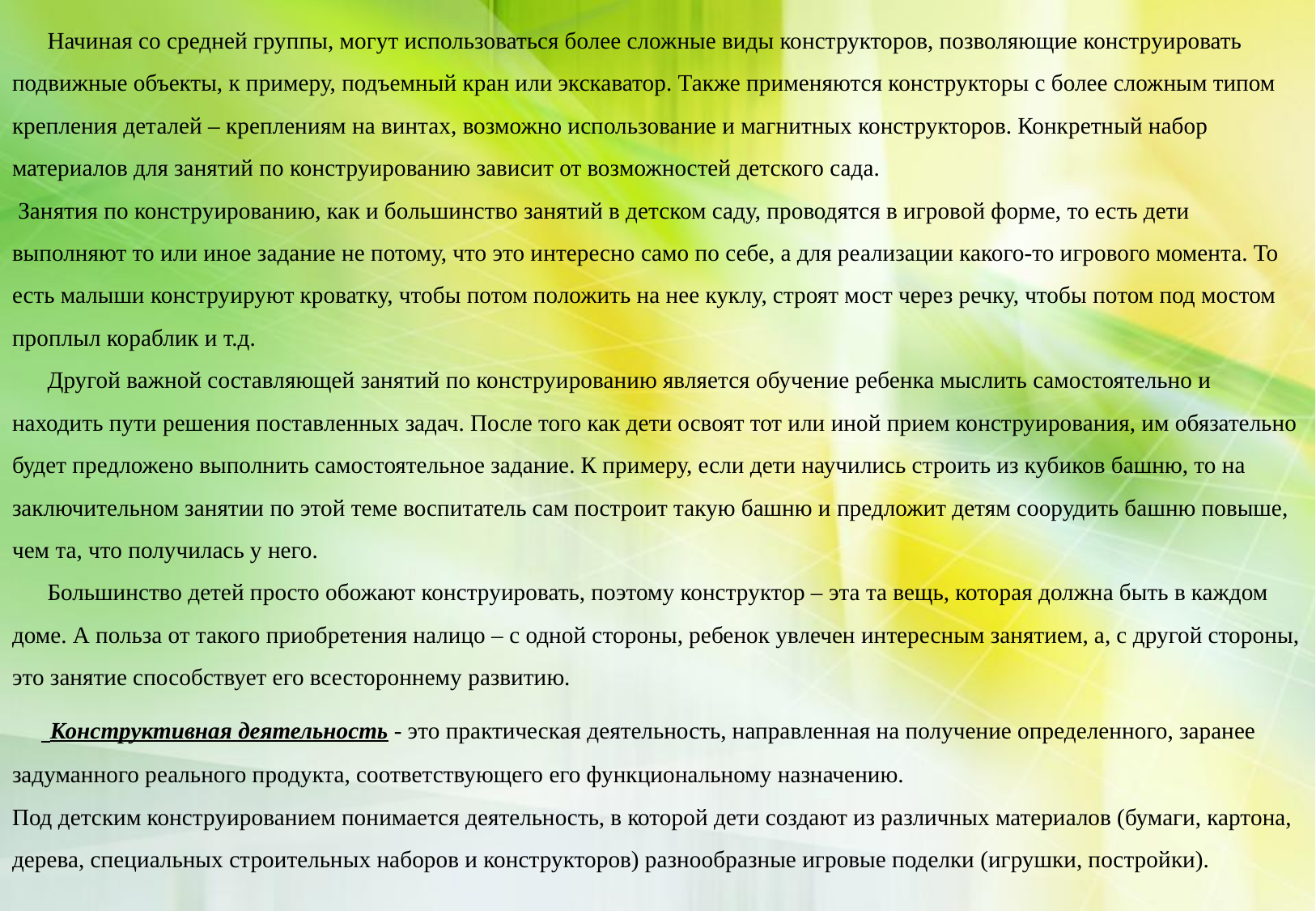

Начиная со средней группы, могут использоваться более сложные виды конструкторов, позволяющие конструировать подвижные объекты, к примеру, подъемный кран или экскаватор. Также применяются конструкторы с более сложным типом крепления деталей – креплениям на винтах, возможно использование и магнитных конструкторов. Конкретный набор материалов для занятий по конструированию зависит от возможностей детского сада.
 Занятия по конструированию, как и большинство занятий в детском саду, проводятся в игровой форме, то есть дети выполняют то или иное задание не потому, что это интересно само по себе, а для реализации какого-то игрового момента. То есть малыши конструируют кроватку, чтобы потом положить на нее куклу, строят мост через речку, чтобы потом под мостом проплыл кораблик и т.д.
      Другой важной составляющей занятий по конструированию является обучение ребенка мыслить самостоятельно и находить пути решения поставленных задач. После того как дети освоят тот или иной прием конструирования, им обязательно будет предложено выполнить самостоятельное задание. К примеру, если дети научились строить из кубиков башню, то на заключительном занятии по этой теме воспитатель сам построит такую башню и предложит детям соорудить башню повыше, чем та, что получилась у него.
      Большинство детей просто обожают конструировать, поэтому конструктор – эта та вещь, которая должна быть в каждом доме. А польза от такого приобретения налицо – с одной стороны, ребенок увлечен интересным занятием, а, с другой стороны, это занятие способствует его всестороннему развитию.
      Конструктивная деятельность - это практическая деятельность, направленная на получение определенного, заранее задуманного реального продукта, соответствующего его функциональному назначению.
Под детским конструированием понимается деятельность, в которой дети создают из различных материалов (бумаги, картона, дерева, специальных строительных наборов и конструкторов) разнообразные игровые поделки (игрушки, постройки).